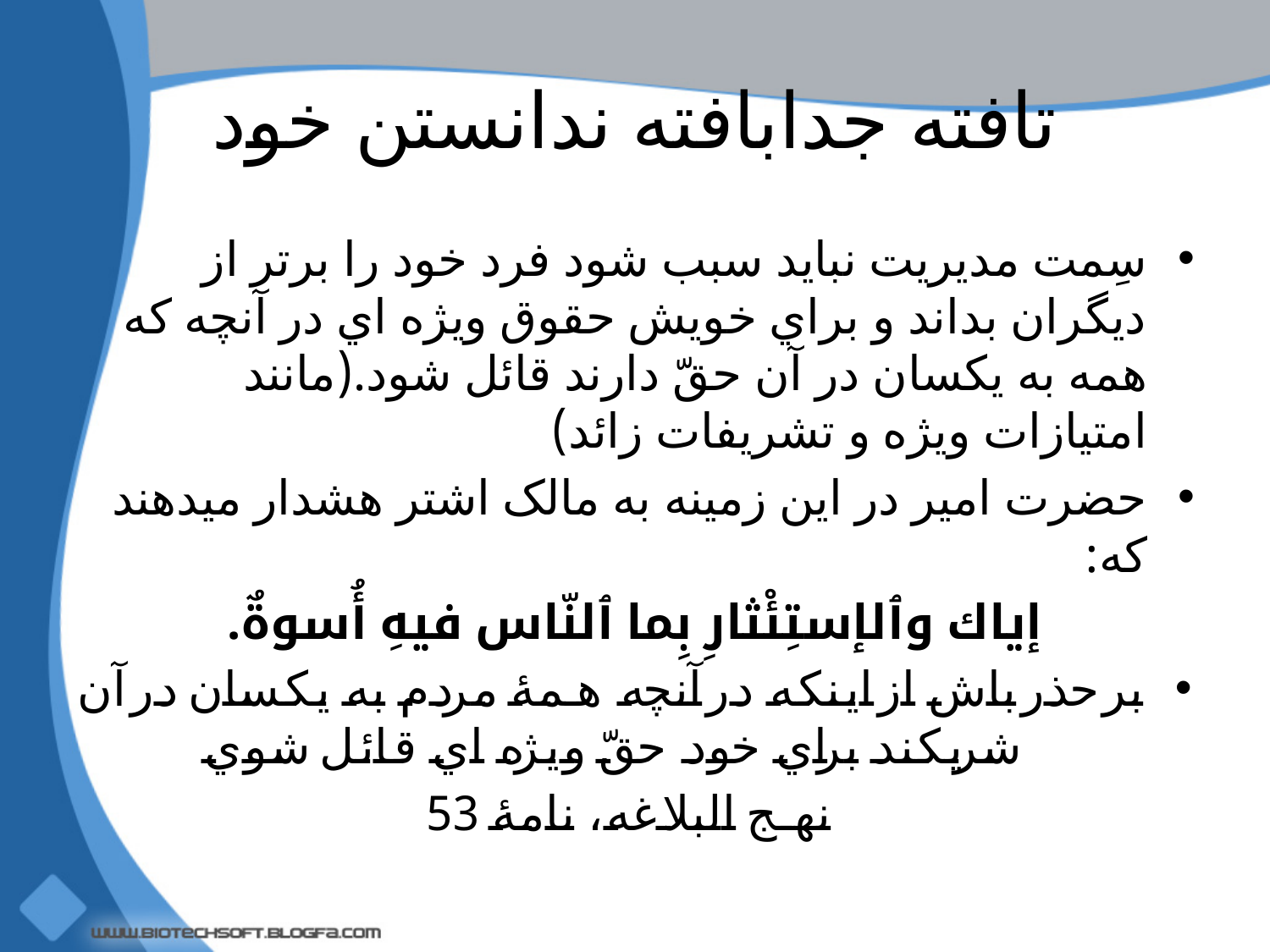

# تافته جدابافته ندانستن خود
سِمت مدیریت نباید سبب شود فرد خود را برتر از دیگران بداند و براي خویش حقوق ویژه اي در آنچه که همه به یکسان در آن حقّ دارند قائل شود.(مانند امتیازات ویژه و تشریفات زائد)
حضرت امیر در این زمینه به مالک اشتر هشدار میدهند که:
إیاك وٱلإستِئْثارِ بِما ٱلنّاس فیهِ أُسوةٌ.
بر حذر باش از اینکه در آنچه همۀ مردم به یکسان در آن شریکند براي خود حقّ ویژه اي قائل شوي
 نهج البلاغه، نامۀ 53